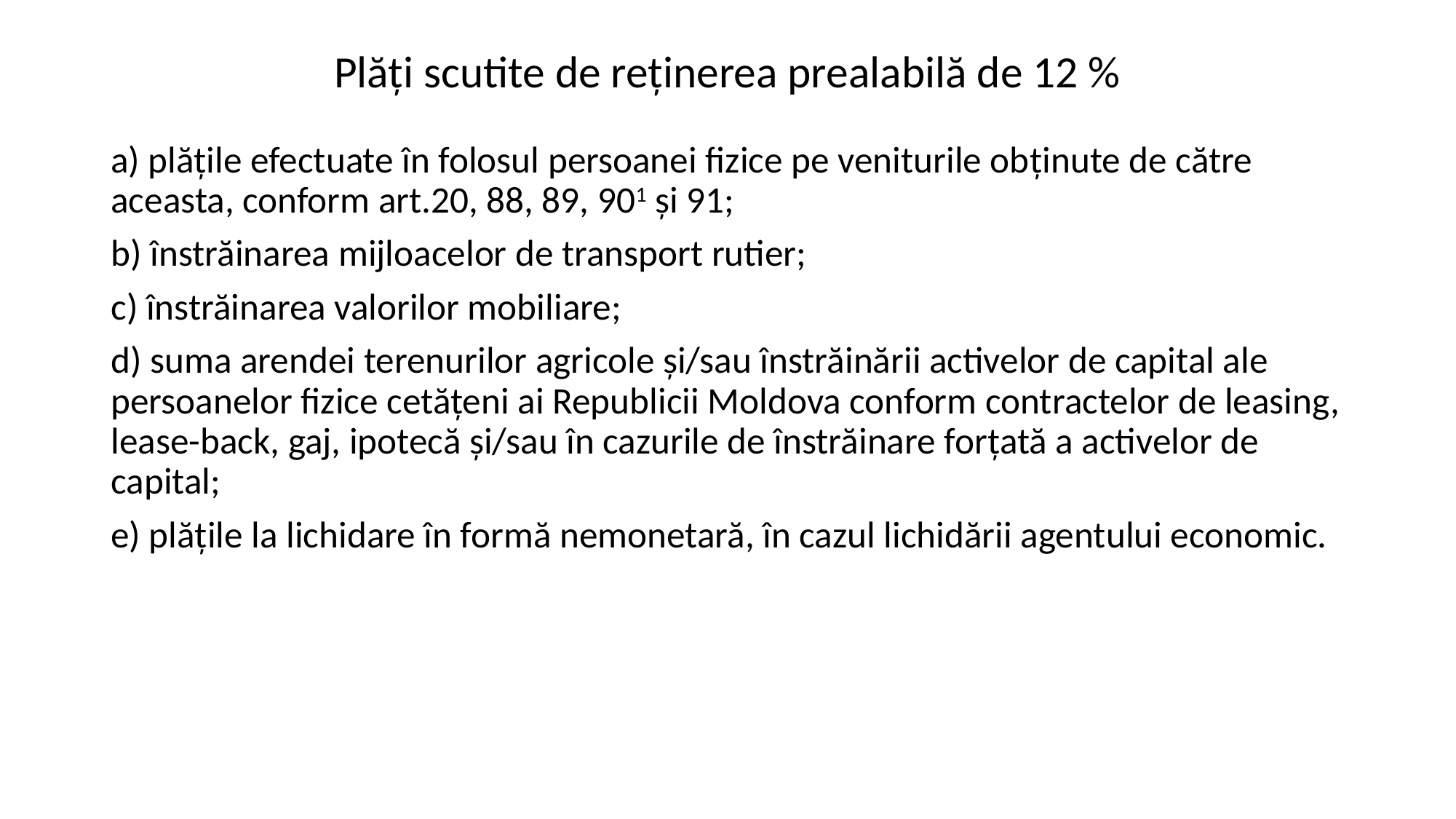

# Plăți scutite de reținerea prealabilă de 12 %
a) plăţile efectuate în folosul persoanei fizice pe veniturile obţinute de către aceasta, conform art.20, 88, 89, 901 şi 91;
b) înstrăinarea mijloacelor de transport rutier;
c) înstrăinarea valorilor mobiliare;
d) suma arendei terenurilor agricole şi/sau înstrăinării activelor de capital ale persoanelor fizice cetăţeni ai Republicii Moldova conform contractelor de leasing, lease-back, gaj, ipotecă şi/sau în cazurile de înstrăinare forţată a activelor de capital;
e) plăţile la lichidare în formă nemonetară, în cazul lichidării agentului economic.